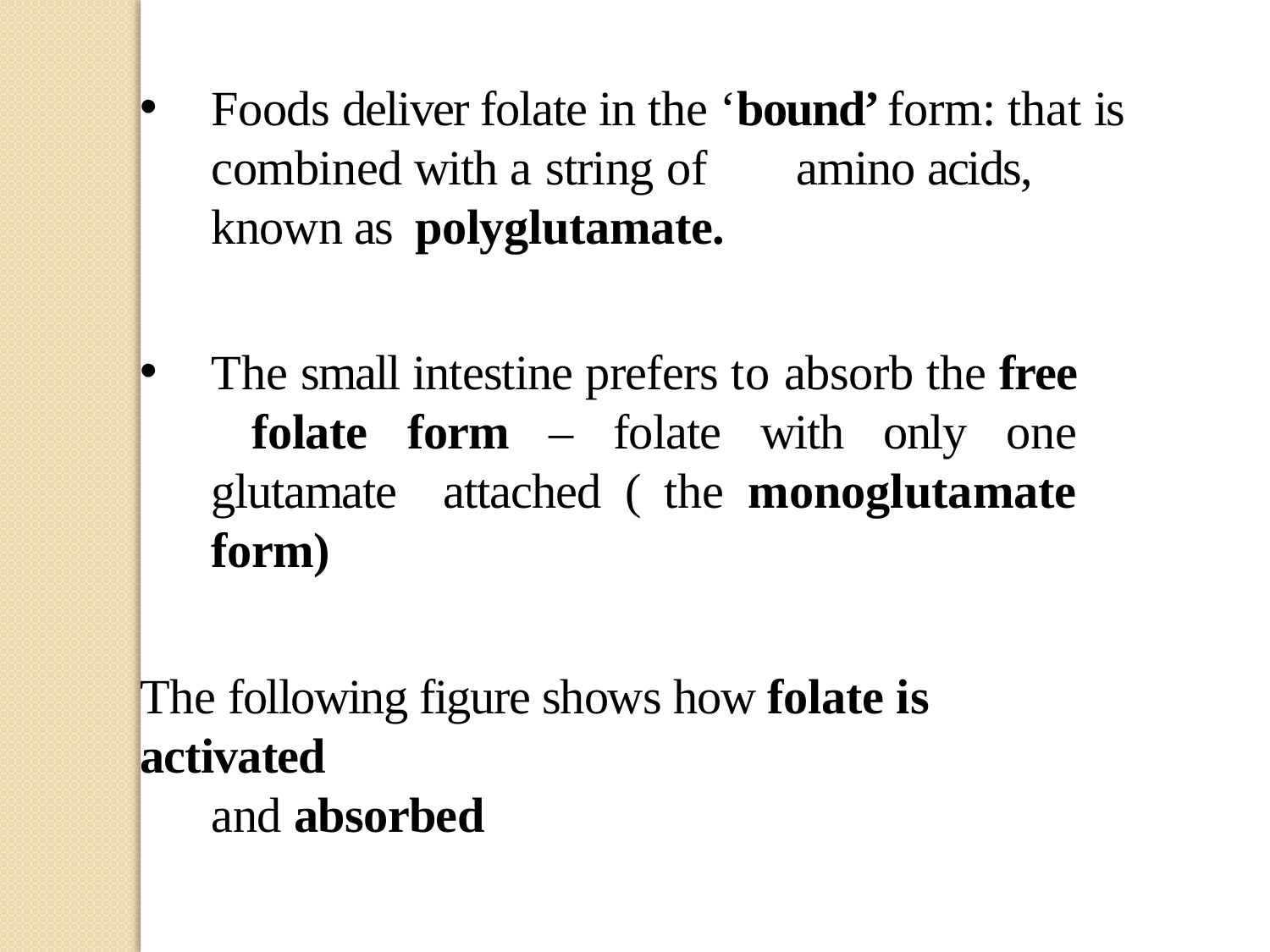

Foods deliver folate in the ‘bound’ form: that is  combined with a string of	amino acids, known as  polyglutamate.

The small intestine prefers to absorb the free  folate form – folate with only one glutamate  attached ( the monoglutamate form)

The following figure shows how folate is activated
and absorbed